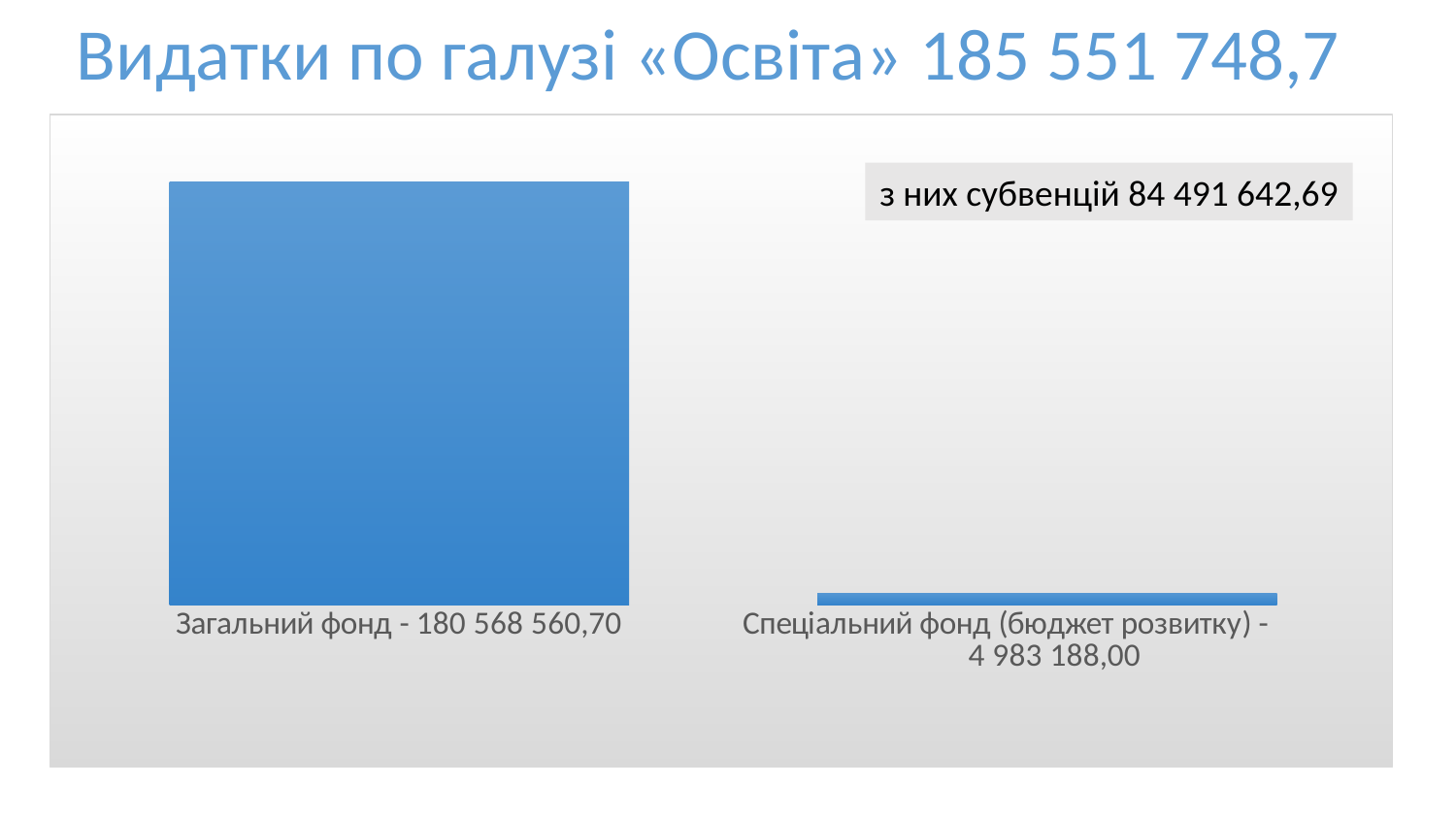

Видатки по галузі «Освіта» 185 551 748,7

### Chart

| Category | Столбец1 |
|---|---|
| Загальний фонд - 180 568 560,70 | 180568560.69 |
| Спеціальний фонд (бюджет розвитку) -              4 983 188,00 | 4983188.0 |
з них субвенцій 84 491 642,69